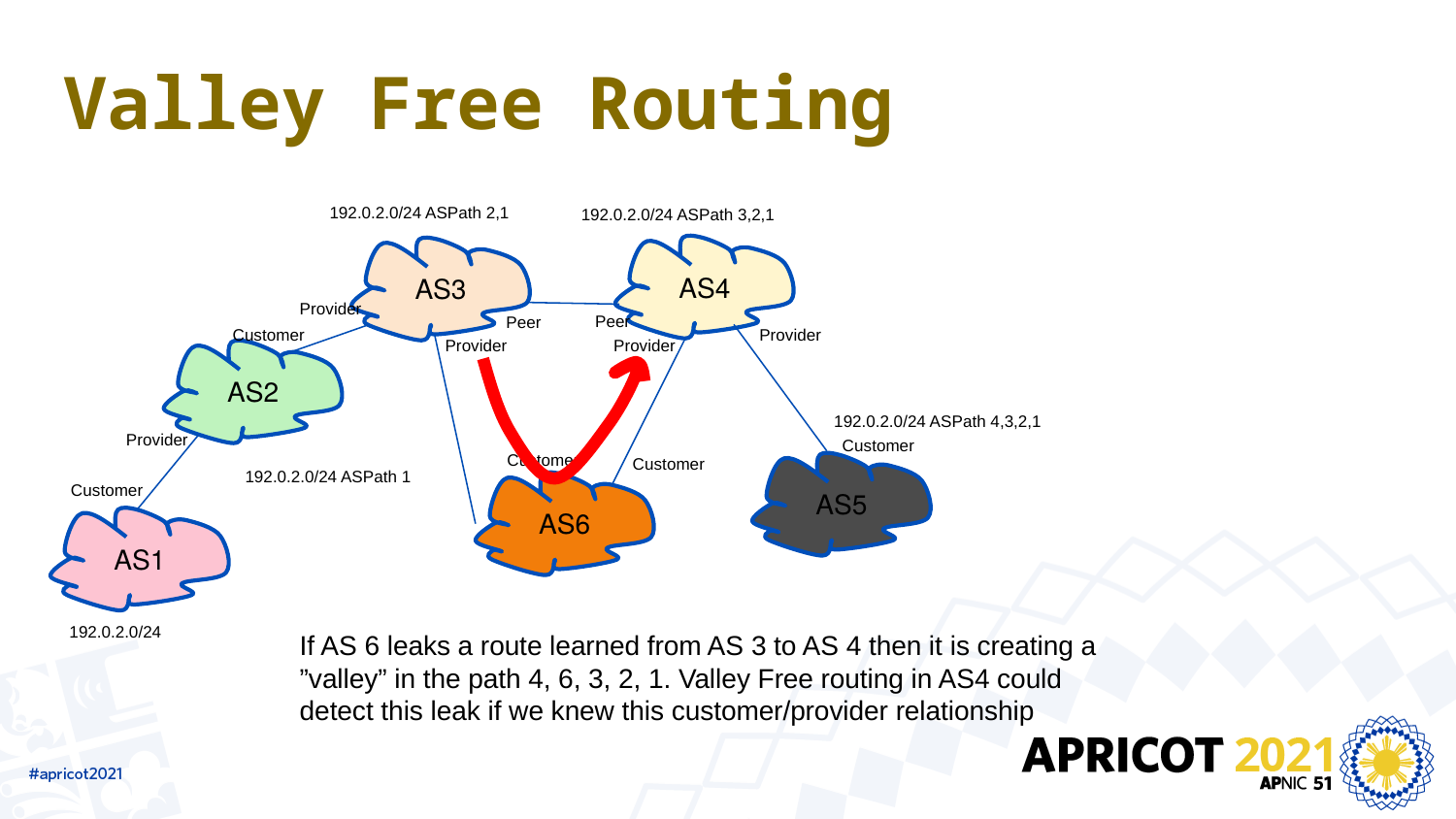

# Valley Free Routing
192.0.2.0/24 ASPath 2,1
192.0.2.0/24 ASPath 3,2,1
AS4
AS3
Provider
Peer
Peer
Customer
Provider
Provider
Provider
AS2

192.0.2.0/24 ASPath 4,3,2,1
Provider
Customer
Customer
Customer
AS5
192.0.2.0/24 ASPath 1
AS6
Customer
AS1
192.0.2.0/24
If AS 6 leaks a route learned from AS 3 to AS 4 then it is creating a ”valley” in the path 4, 6, 3, 2, 1. Valley Free routing in AS4 could detect this leak if we knew this customer/provider relationship